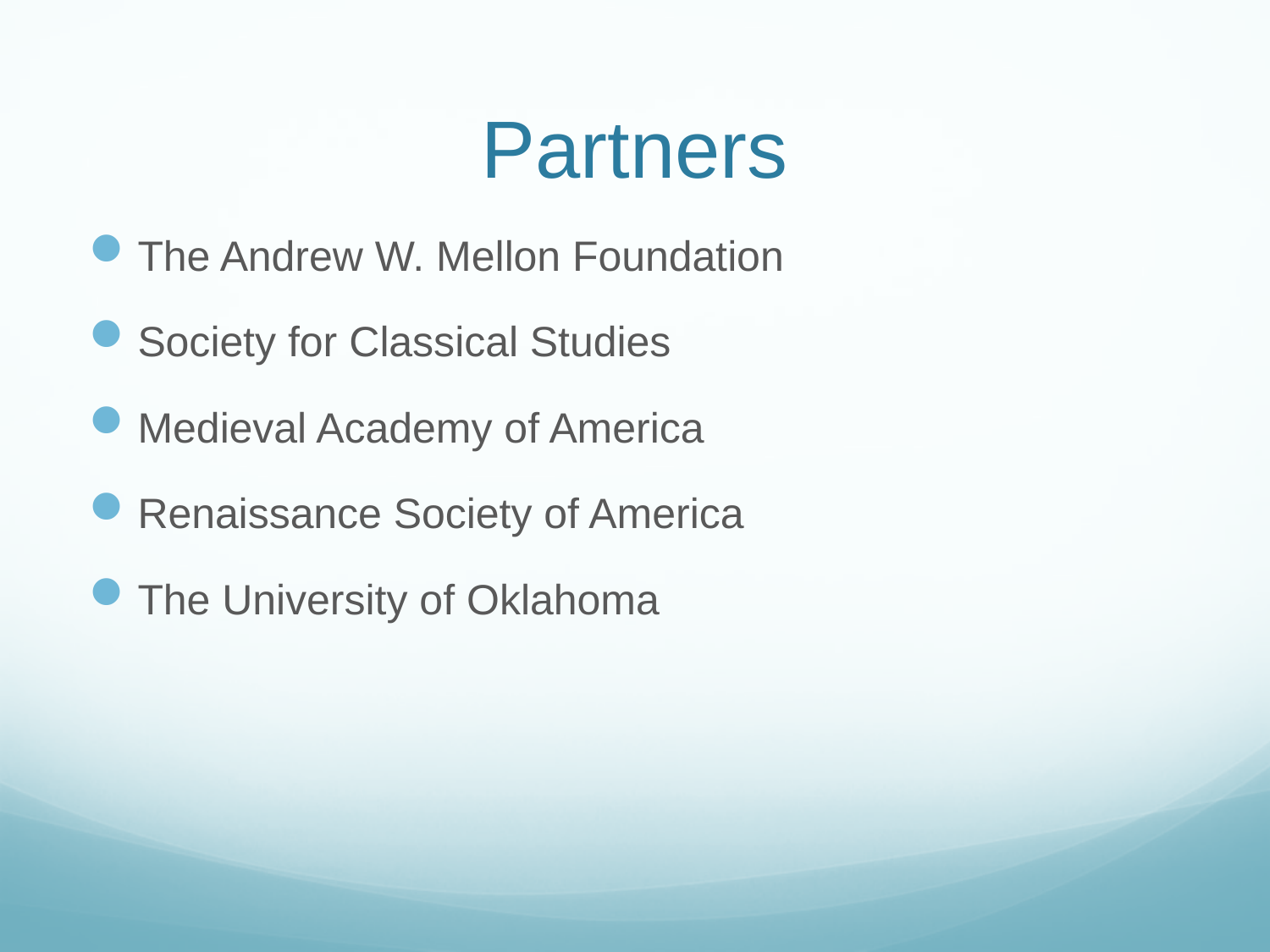

# Partners
The Andrew W. Mellon Foundation
Society for Classical Studies
Medieval Academy of America
Renaissance Society of America
The University of Oklahoma